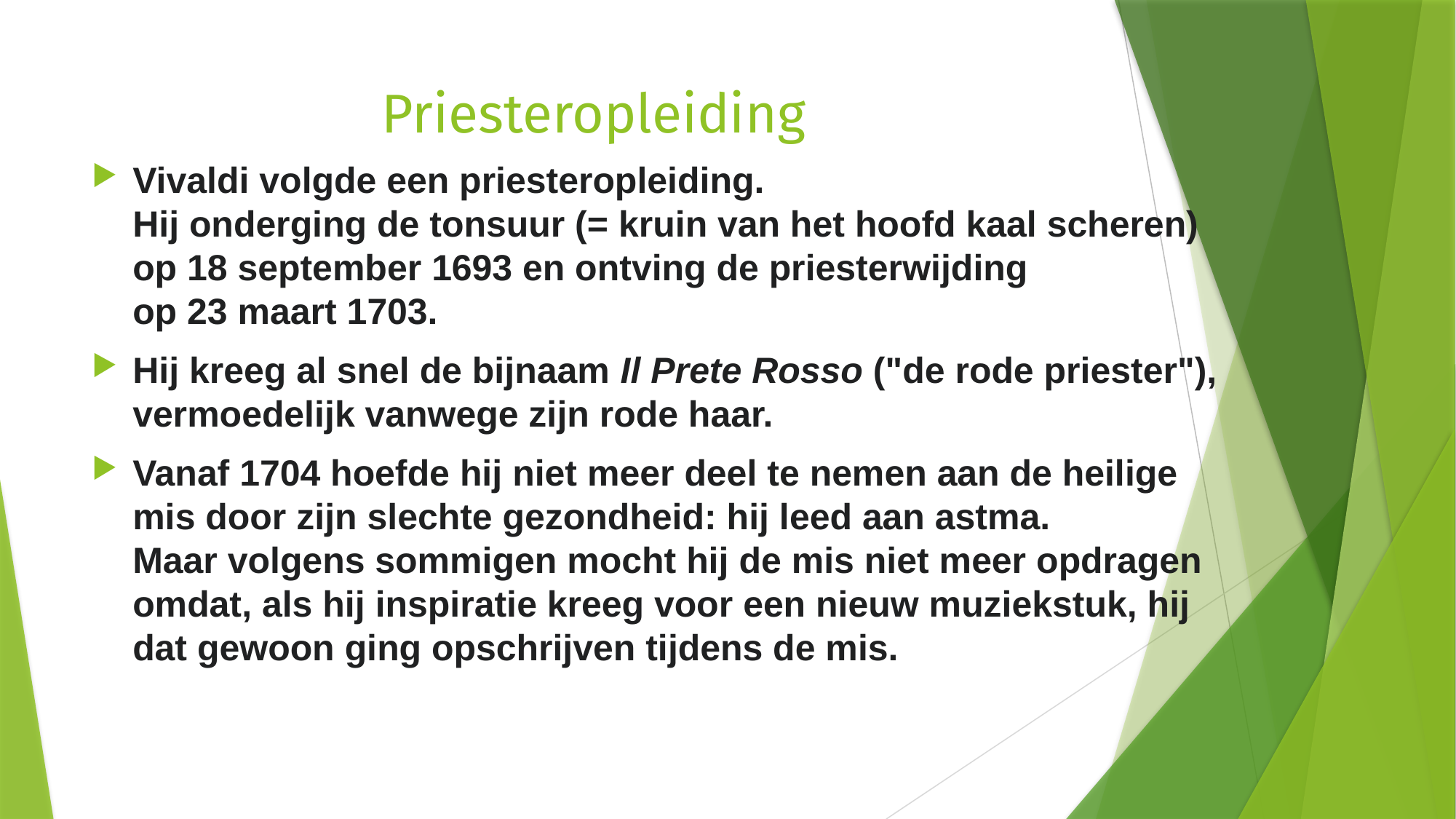

# Priesteropleiding
Vivaldi volgde een priesteropleiding.
Hij onderging de tonsuur (= kruin van het hoofd kaal scheren) op 18 september 1693 en ontving de priesterwijding
op 23 maart 1703.
Hij kreeg al snel de bijnaam Il Prete Rosso ("de rode priester"), vermoedelijk vanwege zijn rode haar.
Vanaf 1704 hoefde hij niet meer deel te nemen aan de heilige mis door zijn slechte gezondheid: hij leed aan astma.
Maar volgens sommigen mocht hij de mis niet meer opdragen omdat, als hij inspiratie kreeg voor een nieuw muziekstuk, hij dat gewoon ging opschrijven tijdens de mis.